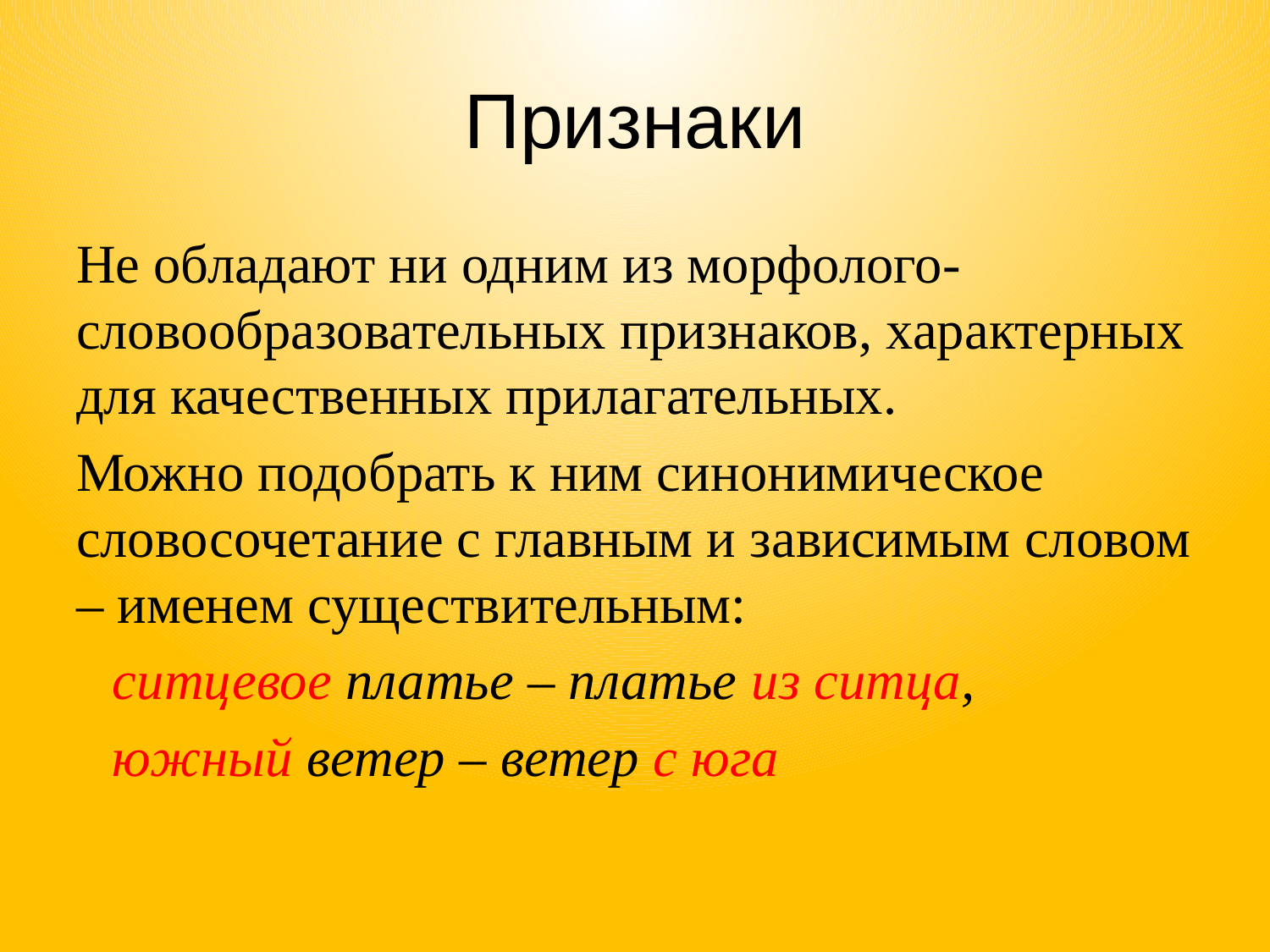

# Признаки
Не обладают ни одним из морфолого-словообразовательных признаков, характерных для качественных прилагательных.
Можно подобрать к ним синонимическое словосочетание с главным и зависимым словом – именем существительным:
ситцевое платье – платье из ситца,
южный ветер – ветер с юга